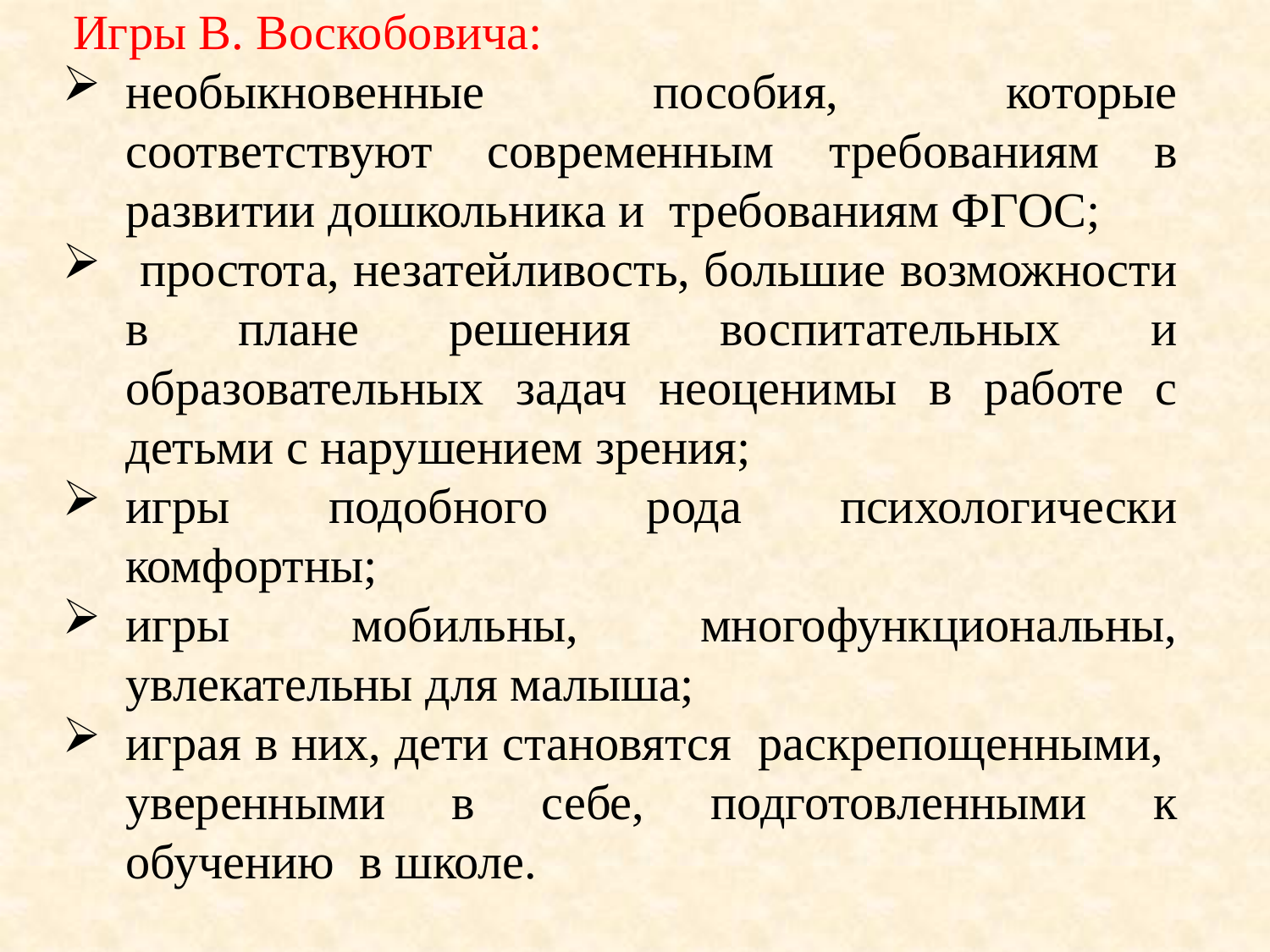

Игры В. Воскобовича:
необыкновенные пособия, которые соответствуют современным требованиям в развитии дошкольника и  требованиям ФГОС;
 простота, незатейливость, большие возможности в плане решения воспитательных и образовательных задач неоценимы в работе с детьми с нарушением зрения;
игры подобного рода психологически комфортны;
игры мобильны, многофункциональны, увлекательны для малыша;
играя в них, дети становятся  раскрепощенными,  уверенными в себе, подготовленными к обучению  в школе.